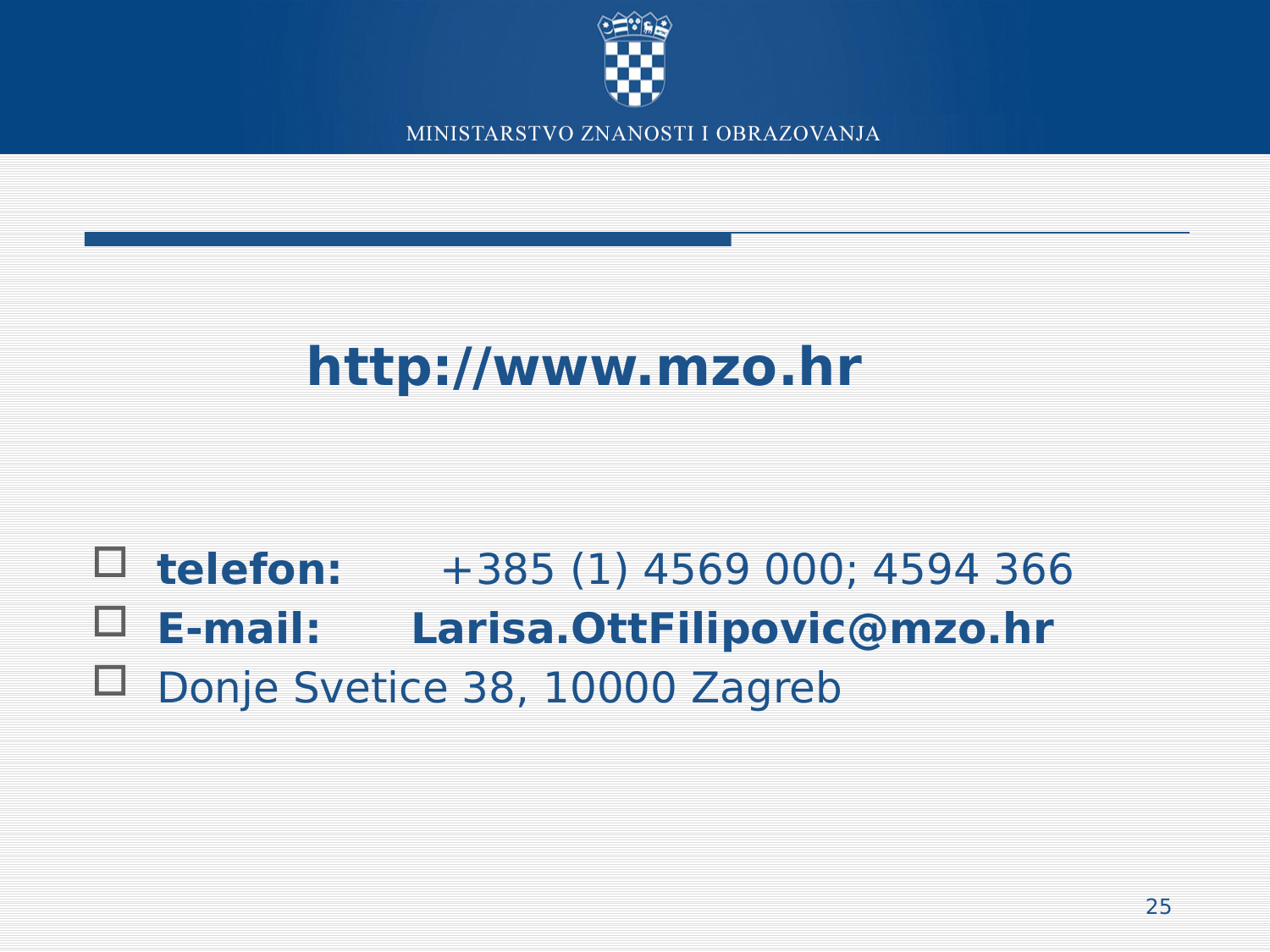

http://www.mzo.hr
telefon:	  +385 (1) 4569 000; 4594 366
E-mail:	Larisa.OttFilipovic@mzo.hr
Donje Svetice 38, 10000 Zagreb
25